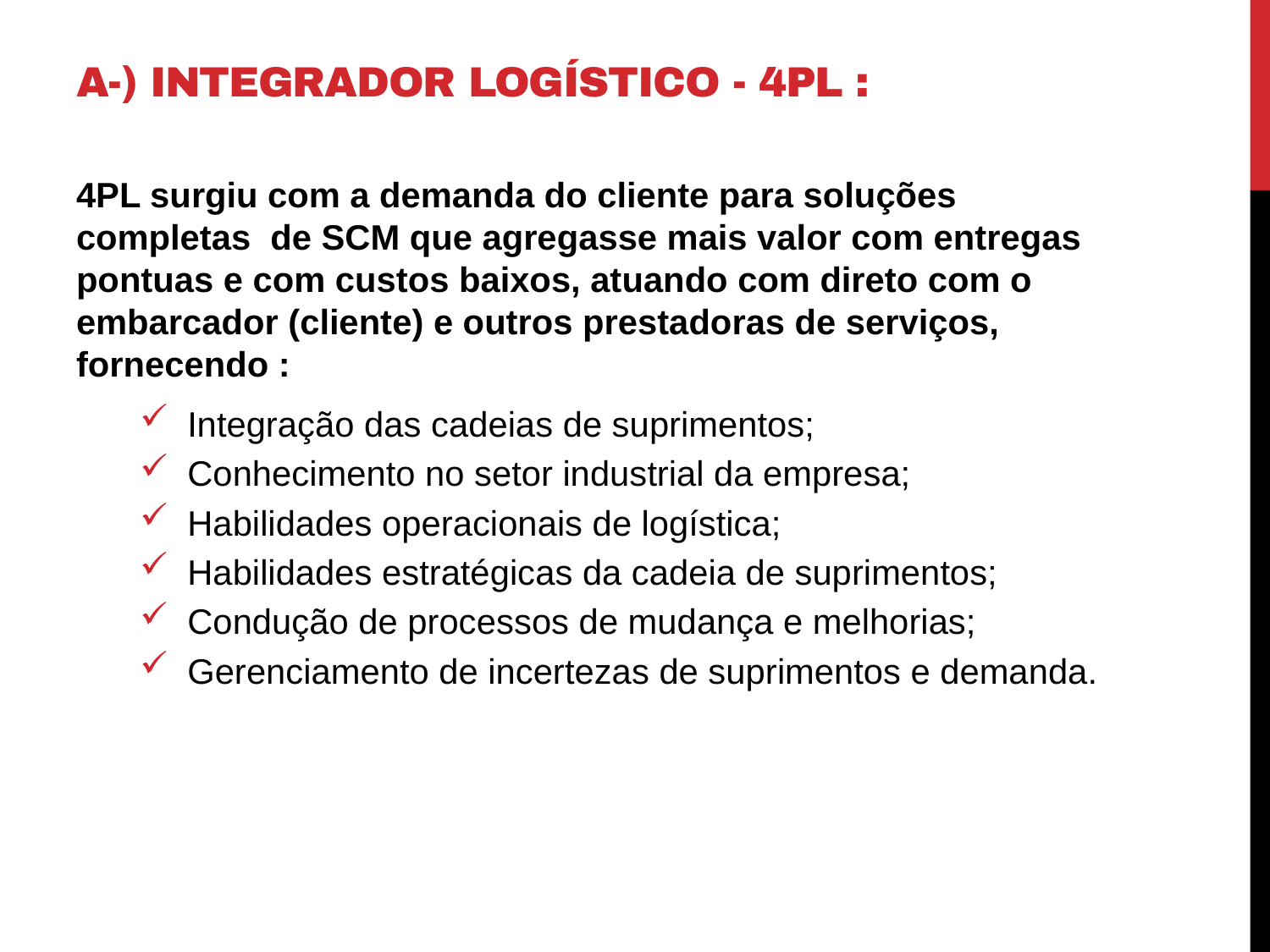

# A-) integrador Logístico - 4PL :
4PL surgiu com a demanda do cliente para soluções completas  de SCM que agregasse mais valor com entregas pontuas e com custos baixos, atuando com direto com o embarcador (cliente) e outros prestadoras de serviços, fornecendo :
Integração das cadeias de suprimentos;
Conhecimento no setor industrial da empresa;
Habilidades operacionais de logística;
Habilidades estratégicas da cadeia de suprimentos;
Condução de processos de mudança e melhorias;
Gerenciamento de incertezas de suprimentos e demanda.